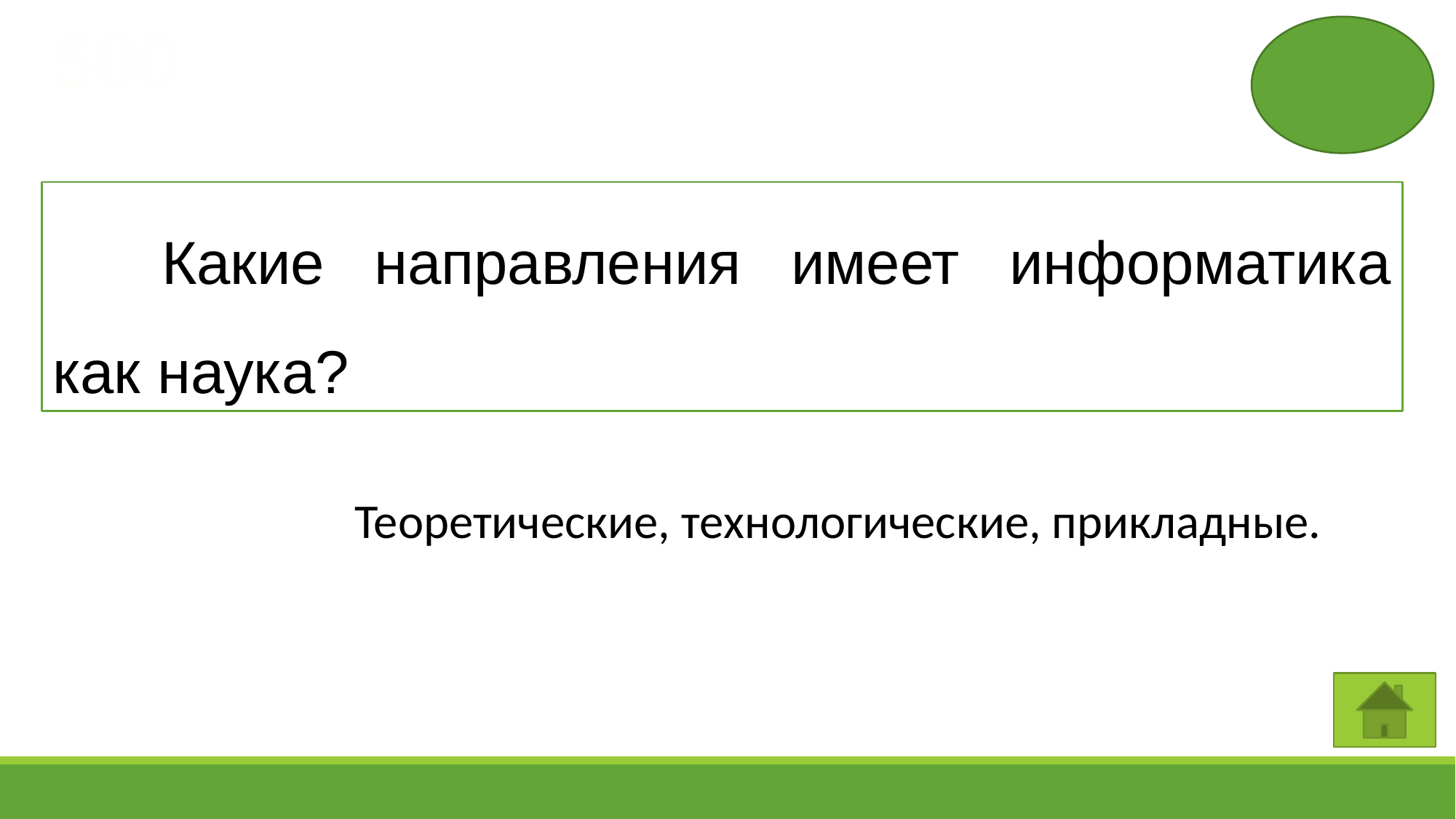

500

	Какие направления имеет информатика как наука?
Теоретические, технологические, прикладные.